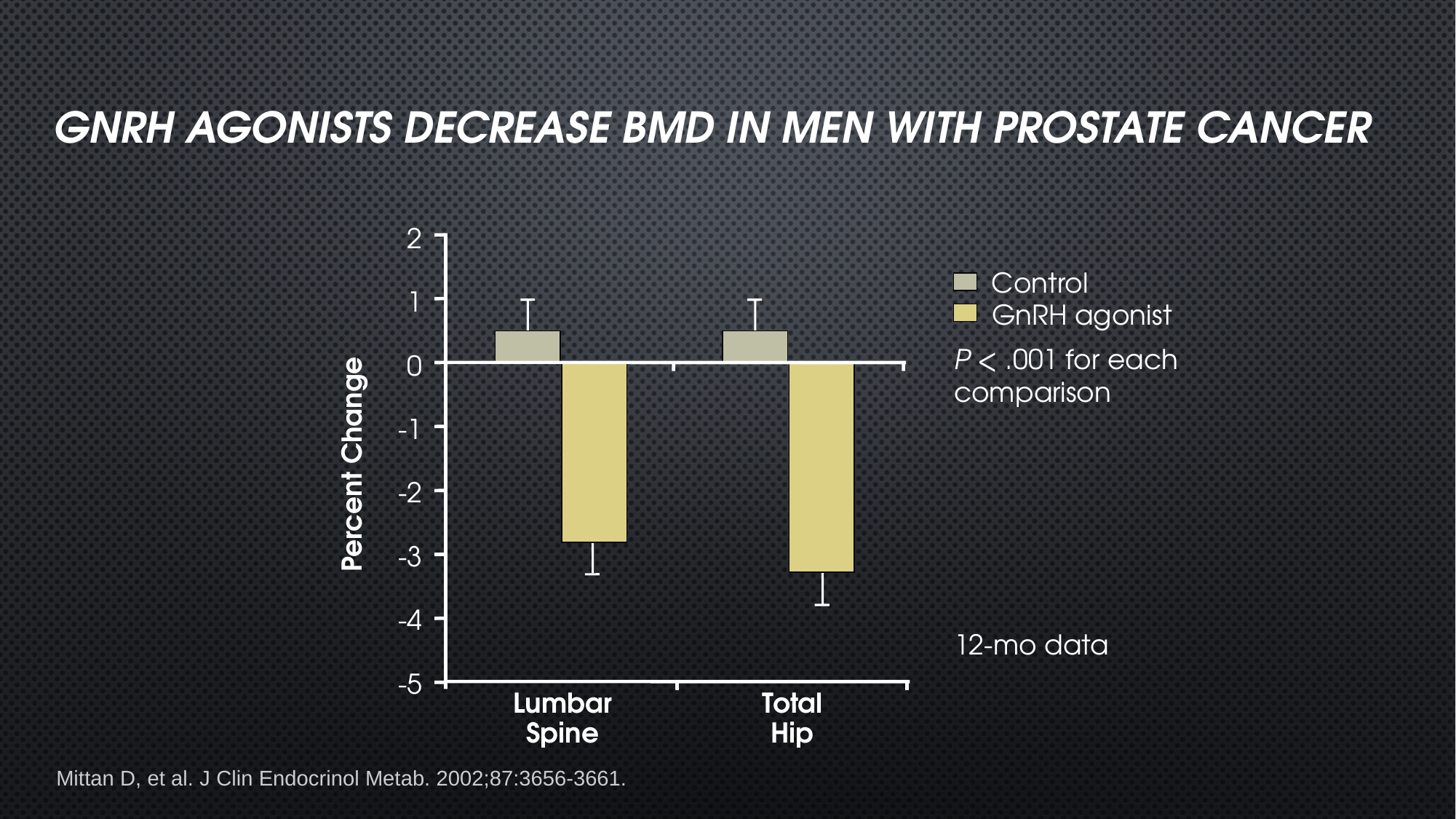

GnRH Agonists Decrease BMD in Men With Prostate Cancer
2

Control

1
GnRH agonist

P < .001 for each
comparison
0

-1

Percent Change
-2

-3

-4

12-mo data
-5

Lumbar
Spine
Total
Hip
Mittan D, et al. J Clin Endocrinol Metab. 2002;87:3656-3661.